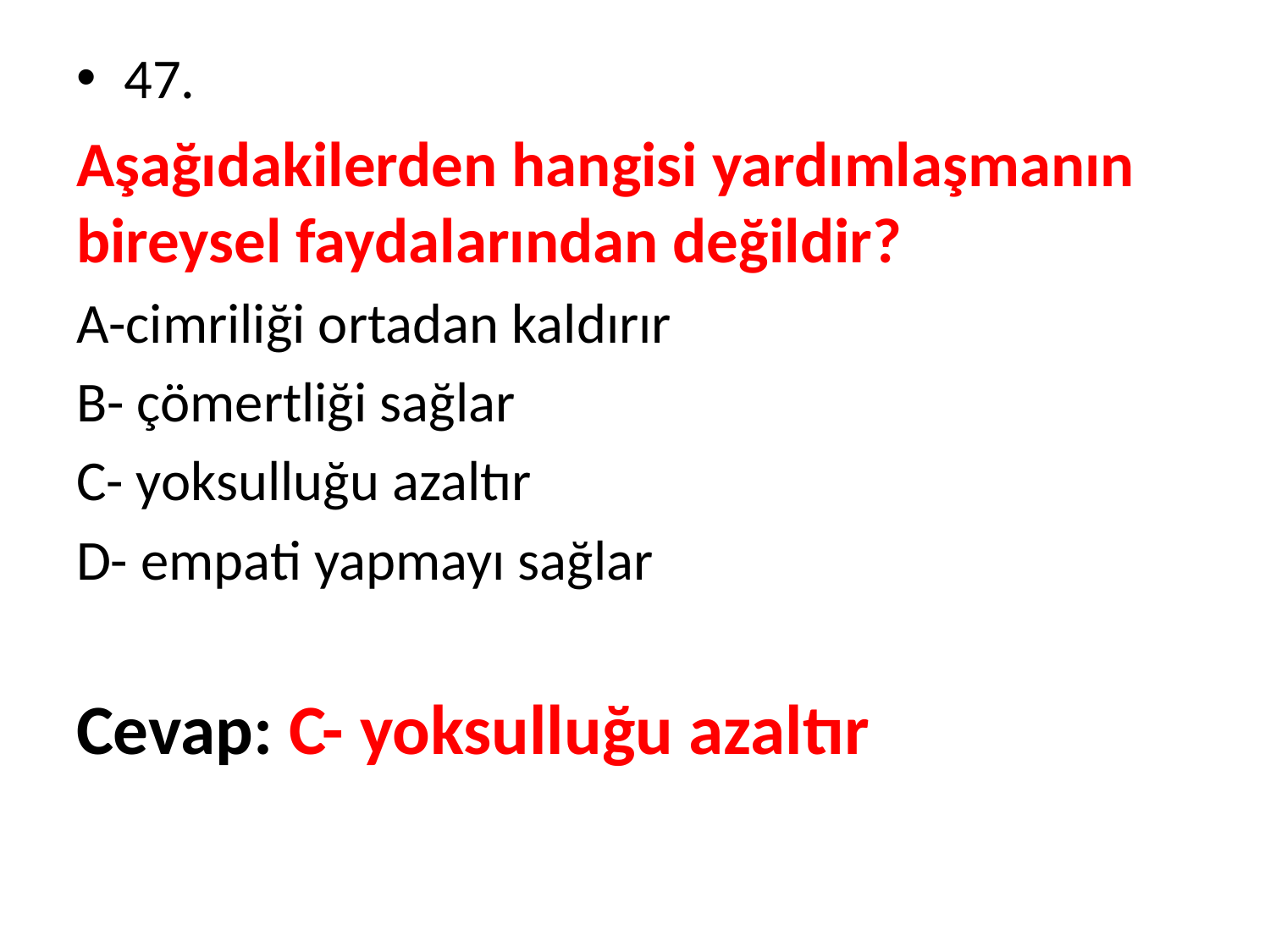

47.
Aşağıdakilerden hangisi yardımlaşmanın bireysel faydalarından değildir?
A-cimriliği ortadan kaldırır
B- çömertliği sağlar
C- yoksulluğu azaltır
D- empati yapmayı sağlar

Cevap: C- yoksulluğu azaltır